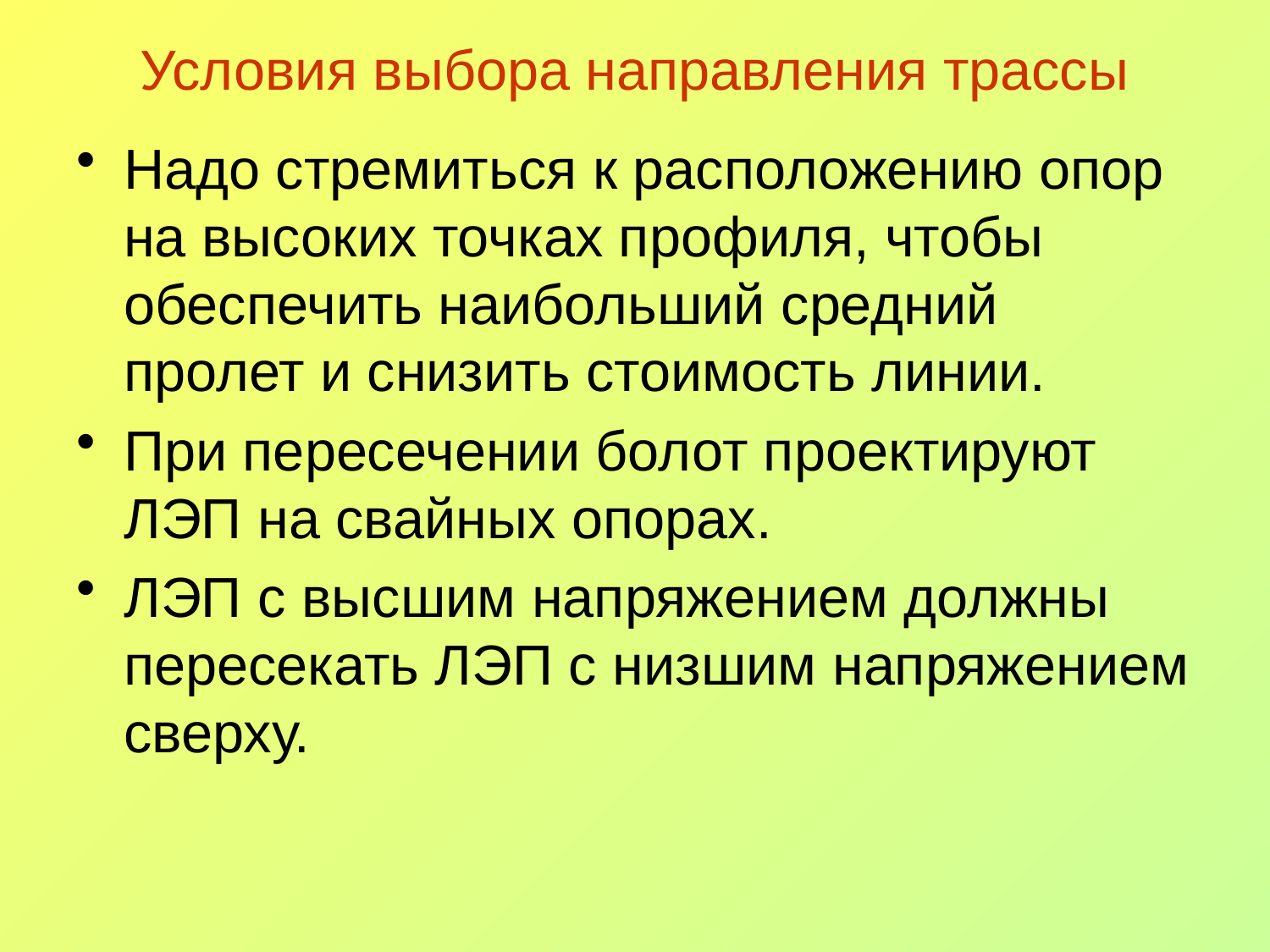

# Условия выбора направления трассы
Надо стремиться к расположению опор на высоких точках профиля, чтобы обеспечить наибольший средний пролет и снизить стоимость линии.
При пересечении болот проектируют ЛЭП на свайных опорах.
ЛЭП с высшим напряжением должны пересекать ЛЭП с низшим напряжением сверху.